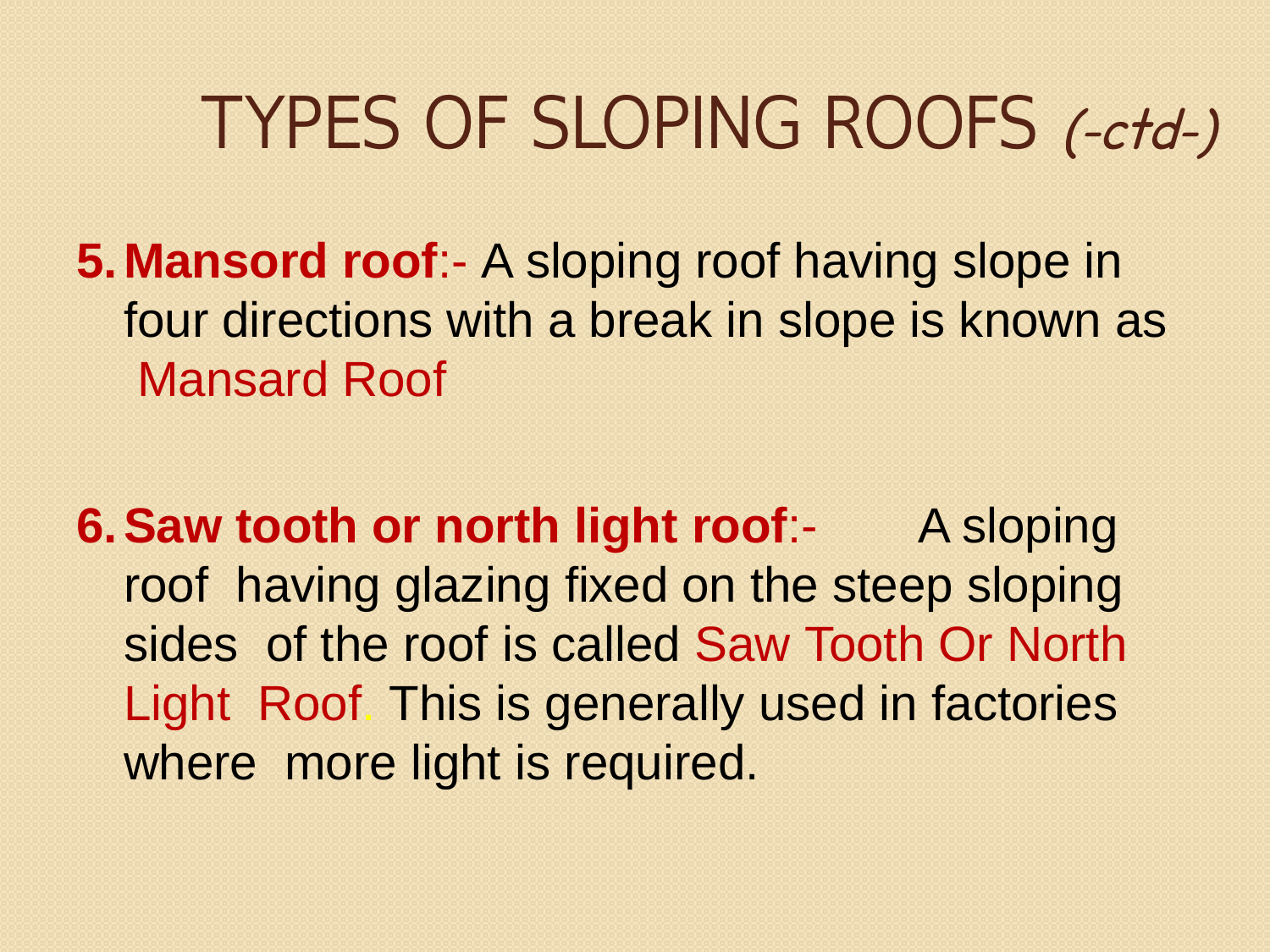

# TYPES OF SLOPING ROOFS (-ctd-)
Mansord roof:- A sloping roof having slope in  four directions with a break in slope is known as  Mansard Roof

Saw tooth or north light roof:-	A sloping roof  having glazing fixed on the steep sloping sides  of the roof is called Saw Tooth Or North Light  Roof. This is generally used in factories where  more light is required.